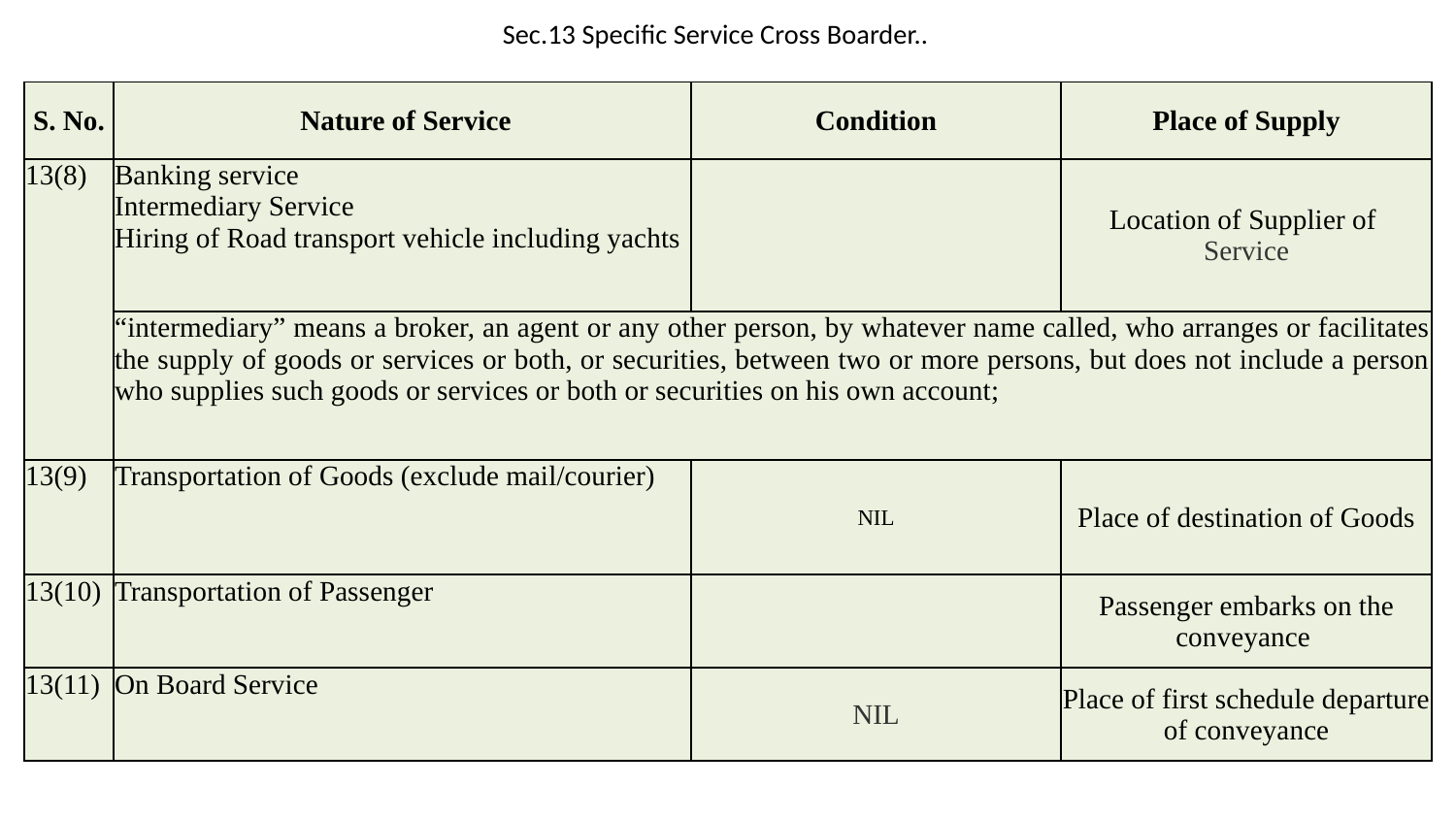

# Sec.13 Specific Service Cross Boarder..
| S. No. | Nature of Service | Condition | Place of Supply |
| --- | --- | --- | --- |
| 13(8) | Banking service Intermediary Service Hiring of Road transport vehicle including yachts |  | Location of Supplier of Service |
|  | “intermediary” means a broker, an agent or any other person, by whatever name called, who arranges or facilitates the supply of goods or services or both, or securities, between two or more persons, but does not include a person who supplies such goods or services or both or securities on his own account; |  |  |
| 13(9) | Transportation of Goods (exclude mail/courier) | NIL | Place of destination of Goods |
| 13(10) | Transportation of Passenger |  | Passenger embarks on the conveyance |
| 13(11) | On Board Service | NIL | Place of first schedule departure of conveyance |